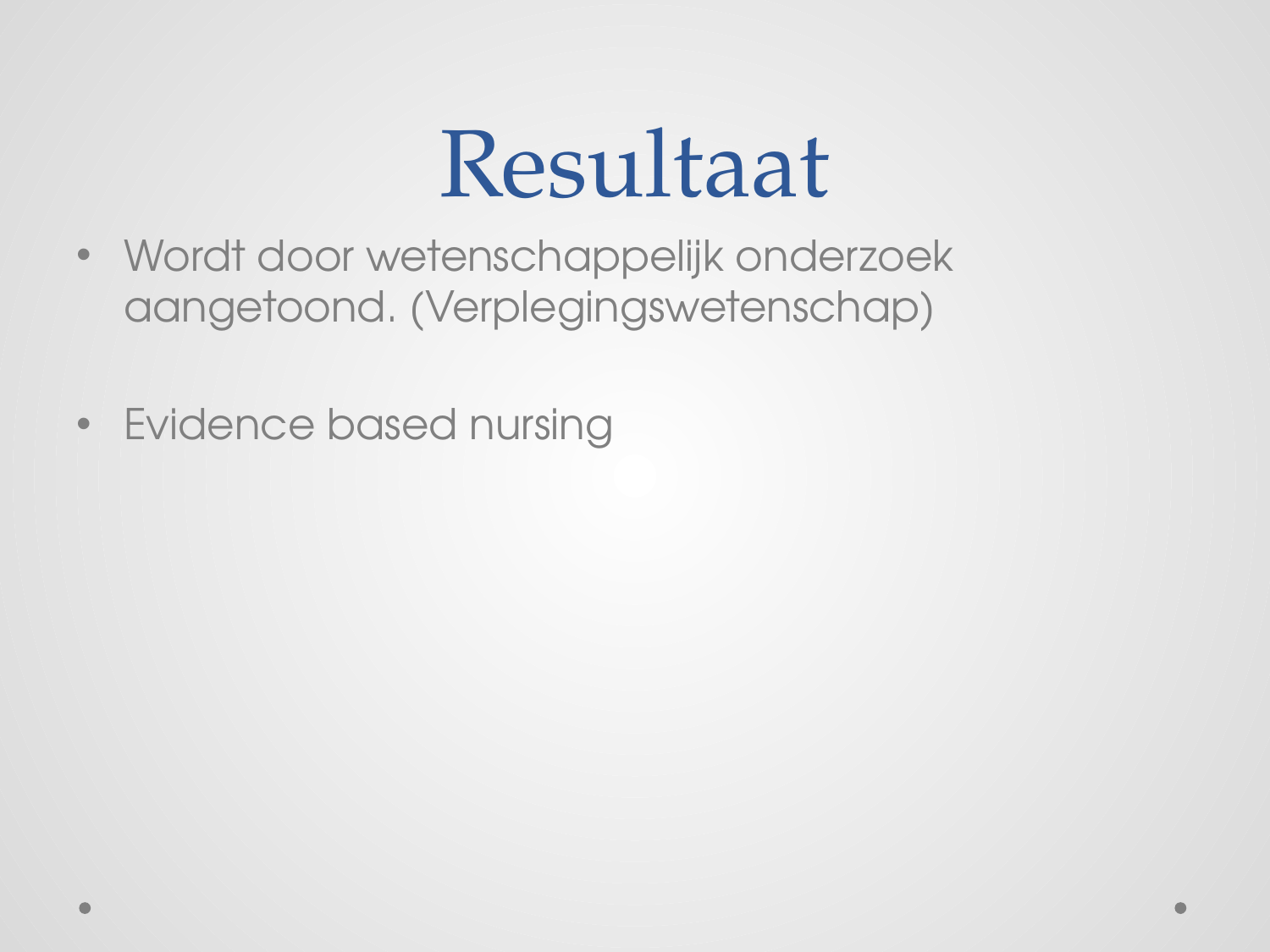

# Resultaat
Wordt door wetenschappelijk onderzoek aangetoond. (Verplegingswetenschap)

Evidence based nursing